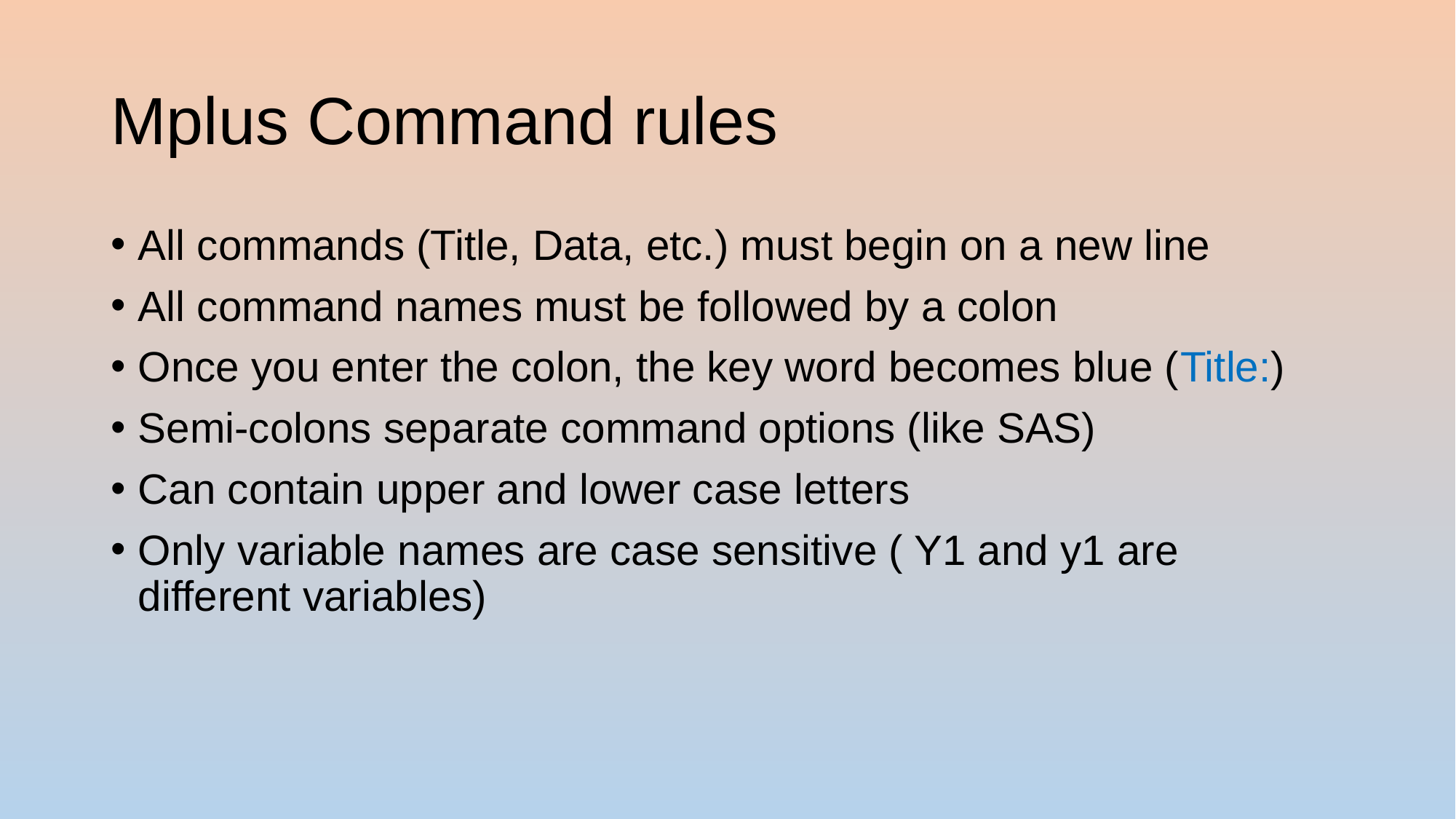

# Mplus Command rules
All commands (Title, Data, etc.) must begin on a new line
All command names must be followed by a colon
Once you enter the colon, the key word becomes blue (Title:)
Semi-colons separate command options (like SAS)
Can contain upper and lower case letters
Only variable names are case sensitive ( Y1 and y1 are different variables)